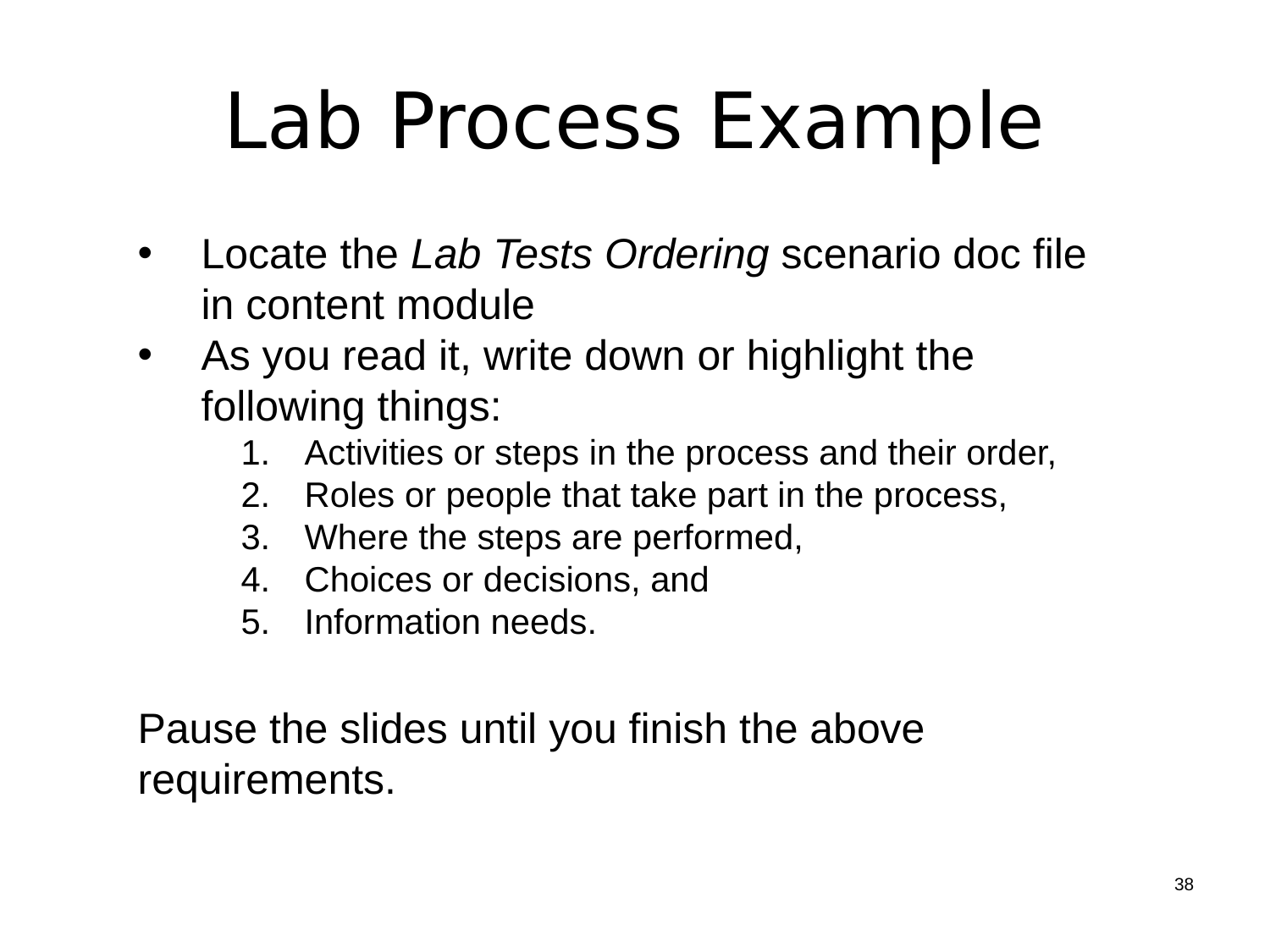

# Lab Process Example
Locate the Lab Tests Ordering scenario doc file in content module
As you read it, write down or highlight the following things:
Activities or steps in the process and their order,
Roles or people that take part in the process,
Where the steps are performed,
Choices or decisions, and
Information needs.

Pause the slides until you finish the above requirements.
38